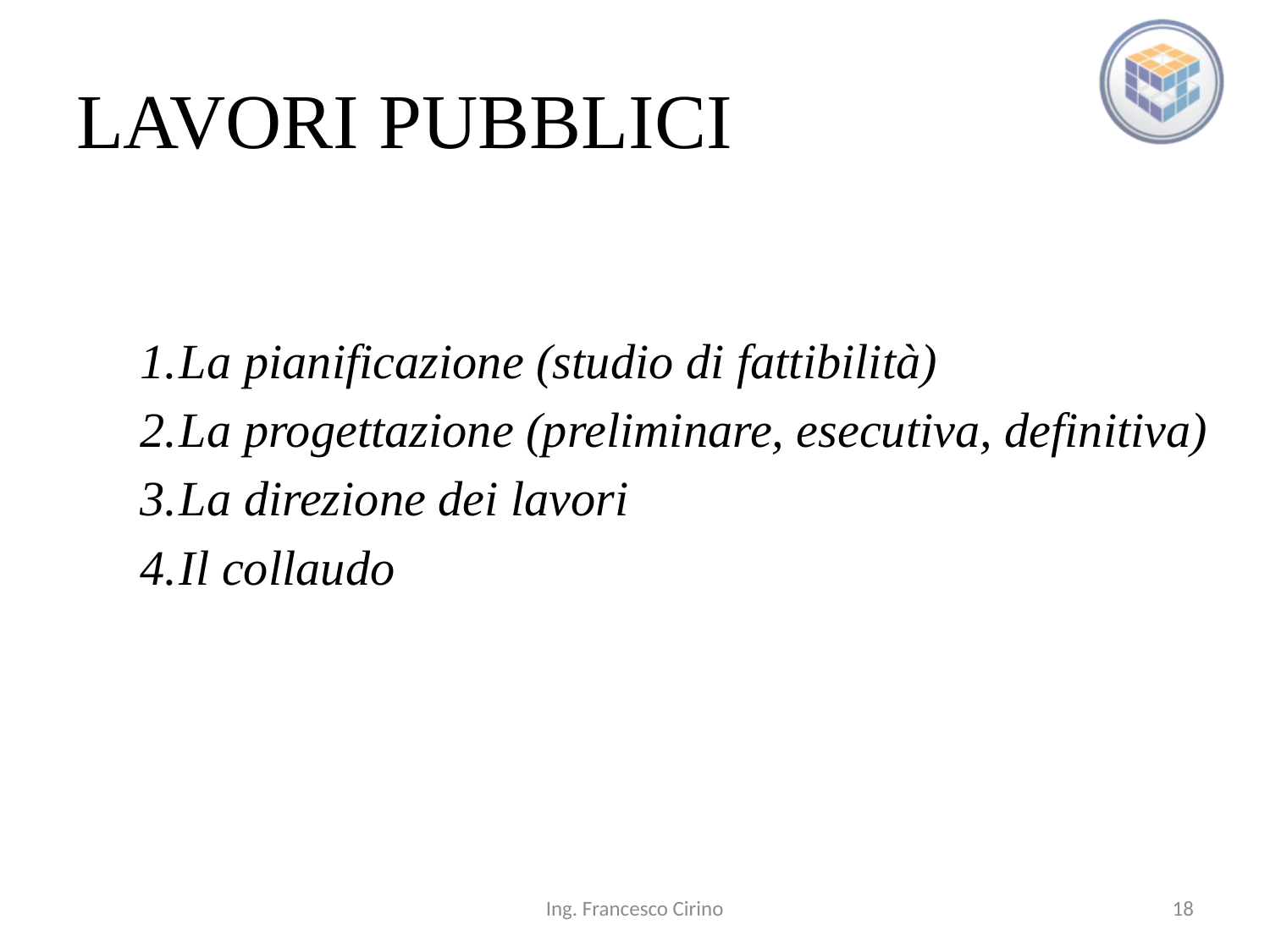

# LAVORI PUBBLICI
La pianificazione (studio di fattibilità)
La progettazione (preliminare, esecutiva, definitiva)
La direzione dei lavori
Il collaudo
Ing. Francesco Cirino
18